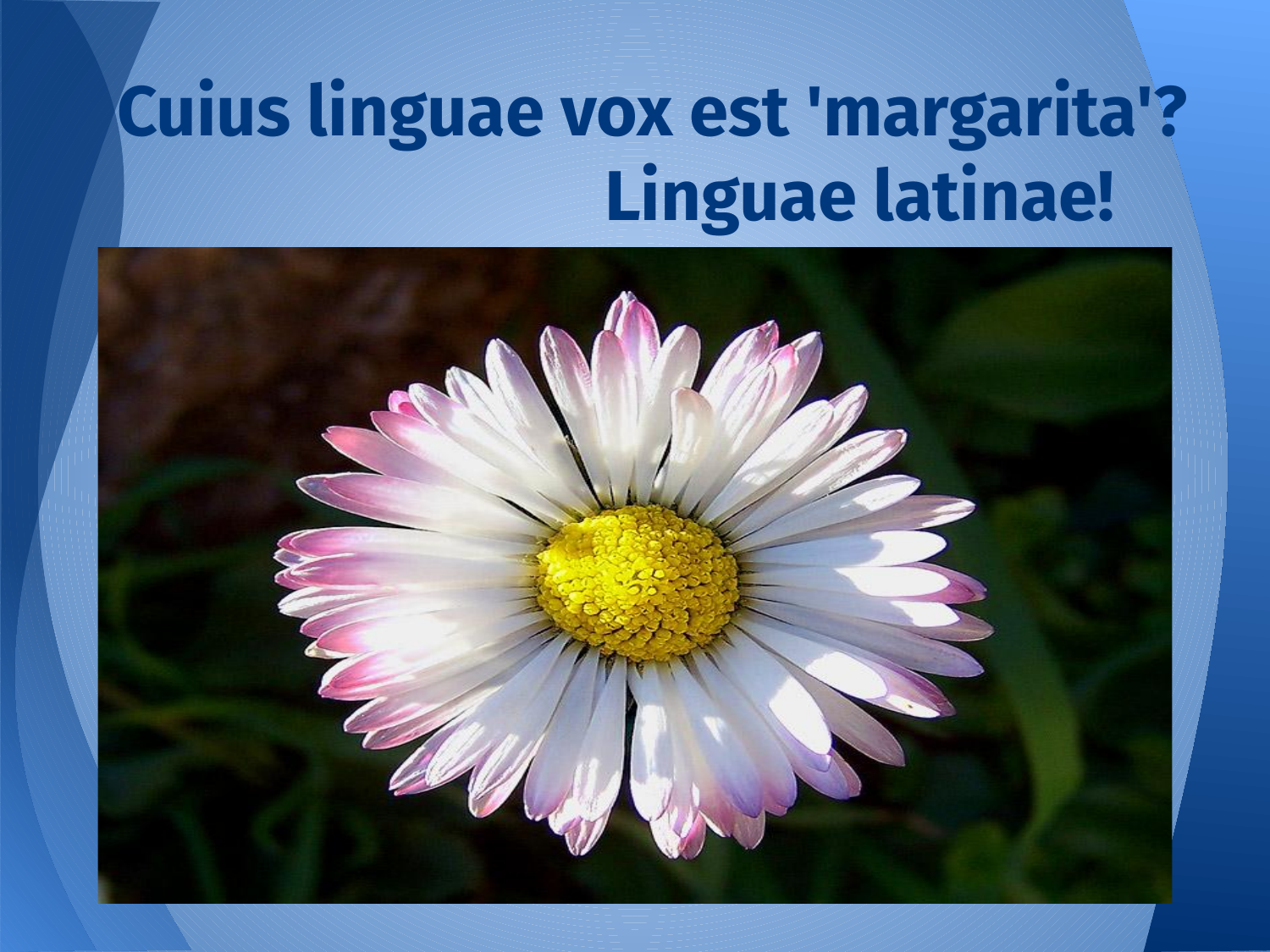

# Cuius linguae vox est 'margarita'?                            Linguae latinae!